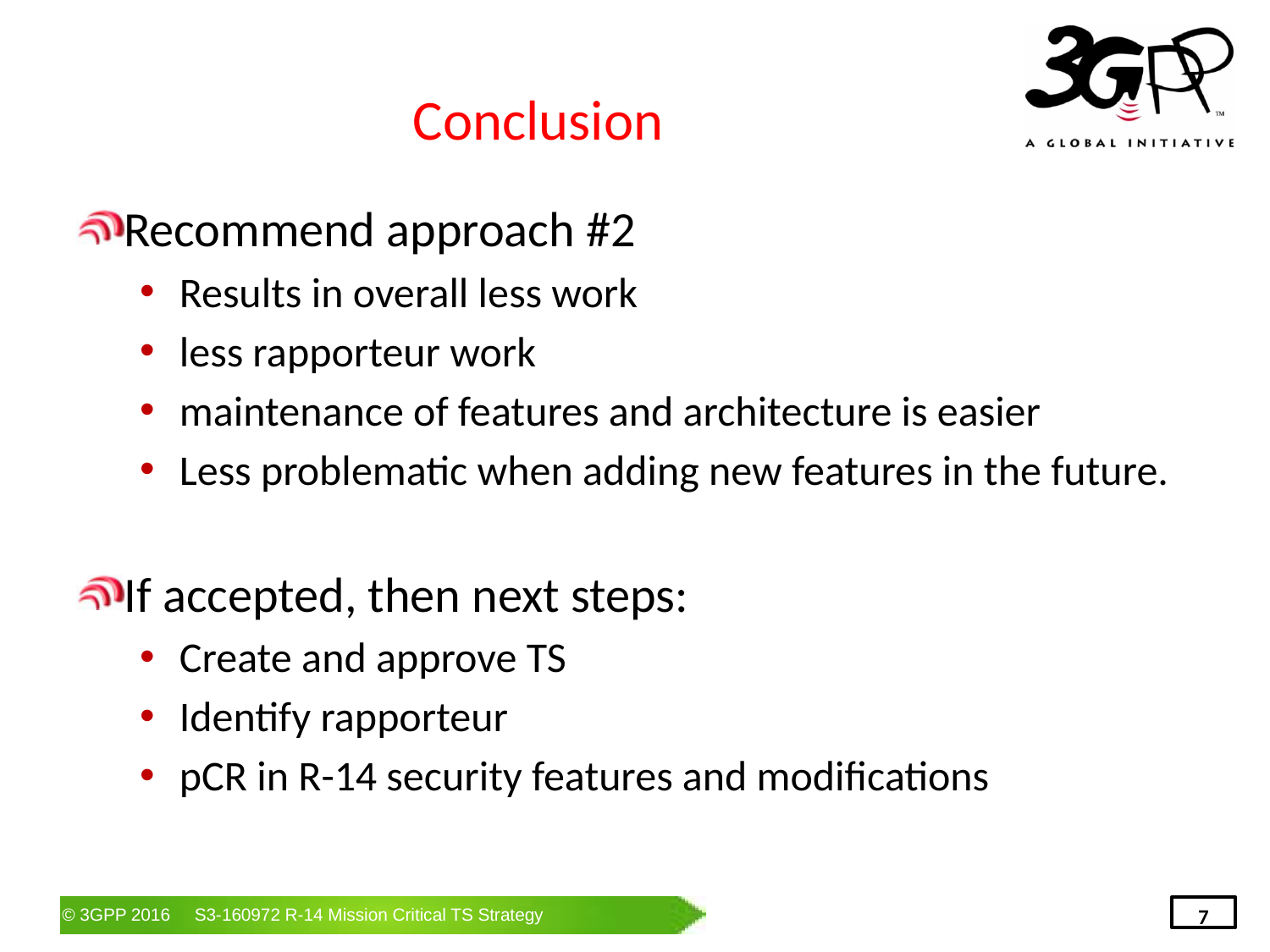

# Conclusion
Recommend approach #2
Results in overall less work
less rapporteur work
maintenance of features and architecture is easier
Less problematic when adding new features in the future.

If accepted, then next steps:
Create and approve TS
Identify rapporteur
pCR in R-14 security features and modifications